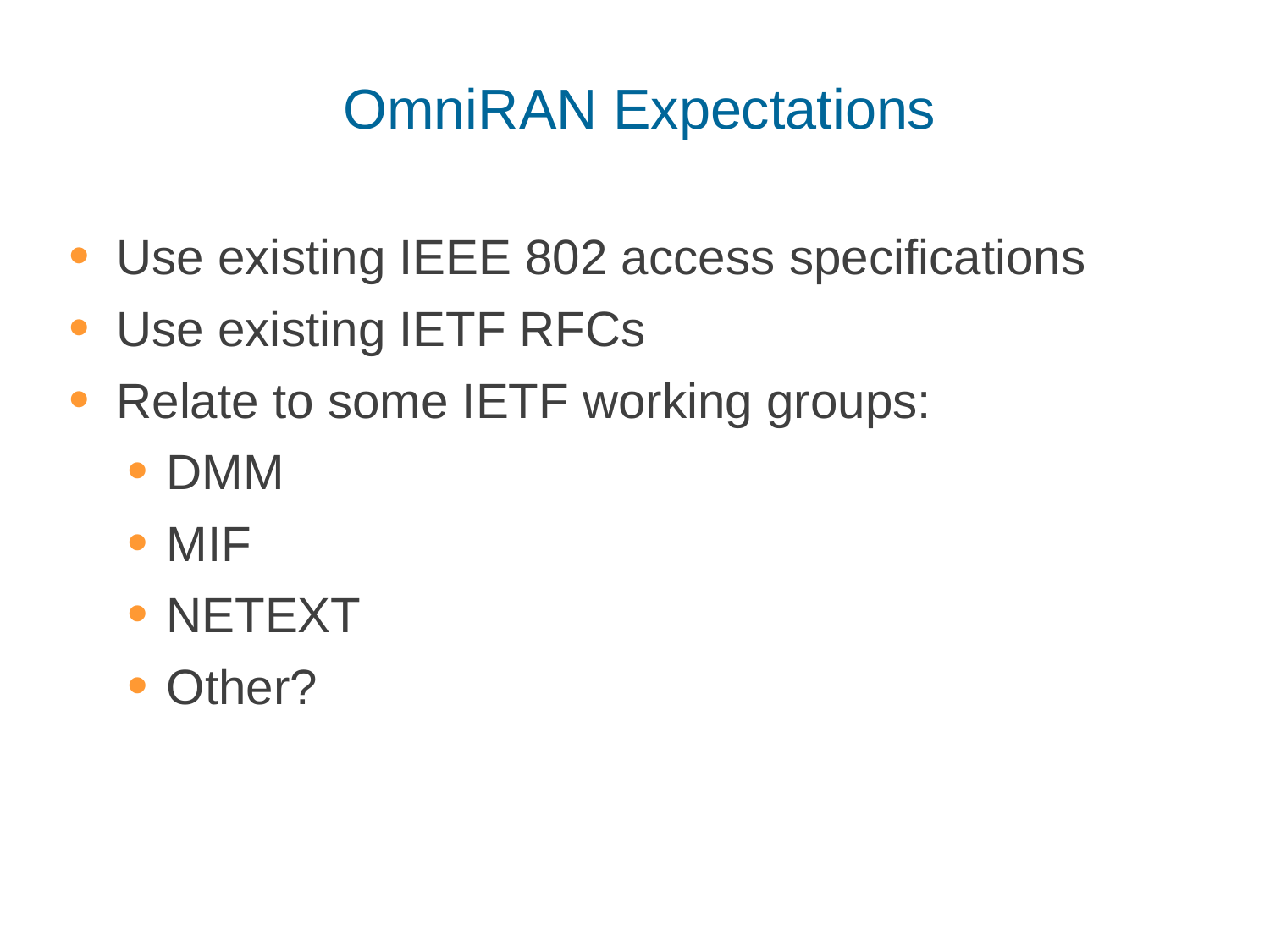

# OmniRAN Expectations
Use existing IEEE 802 access specifications
Use existing IETF RFCs
Relate to some IETF working groups:
DMM
MIF
NETEXT
Other?